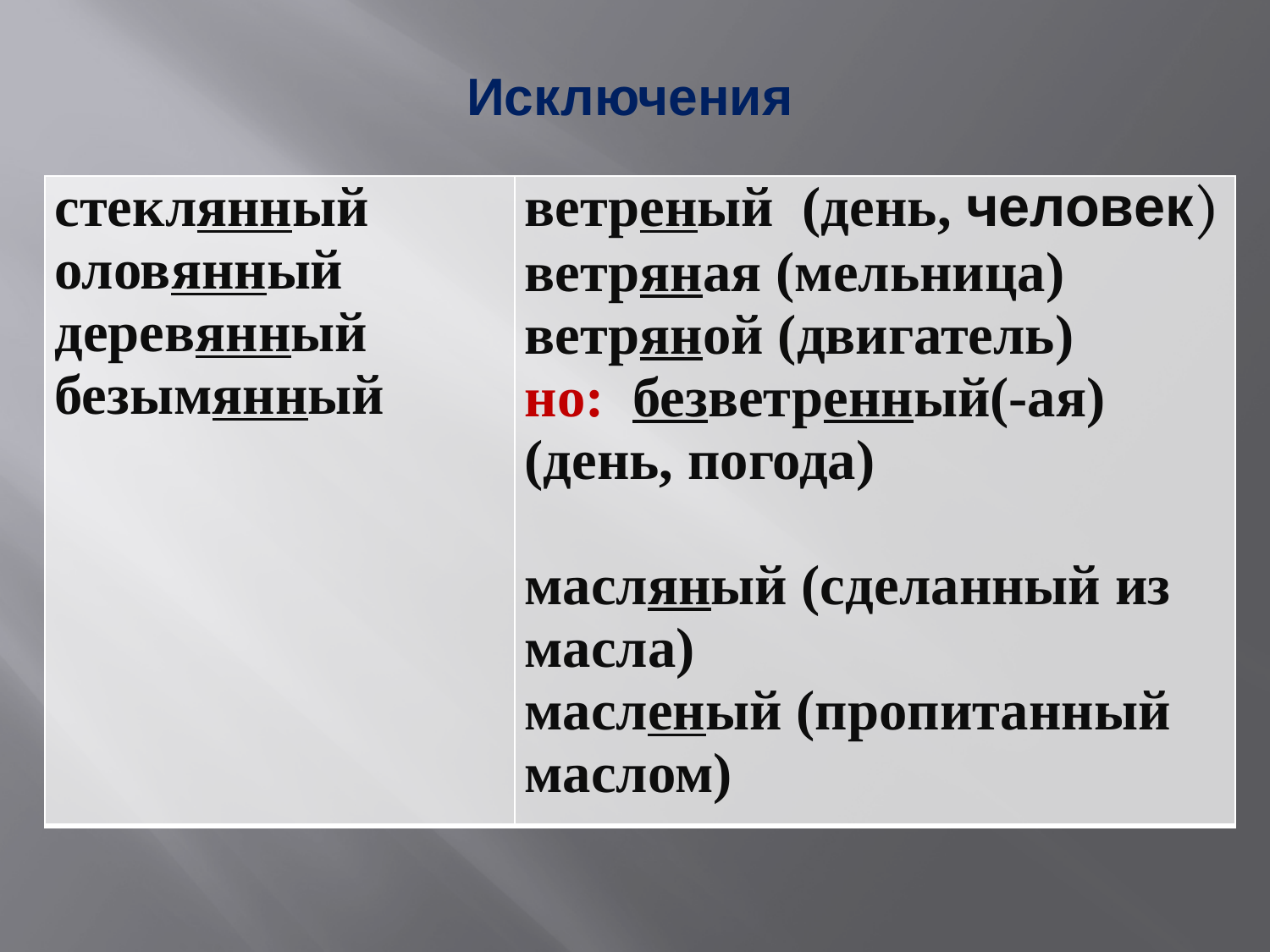

# Исключения
| стеклянный оловянный деревянный безымянный | ветреный (день, человек) ветряная (мельница) ветряной (двигатель) но: безветренный(-ая) (день, погода) масляный (сделанный из масла) масленый (пропитанный маслом) |
| --- | --- |